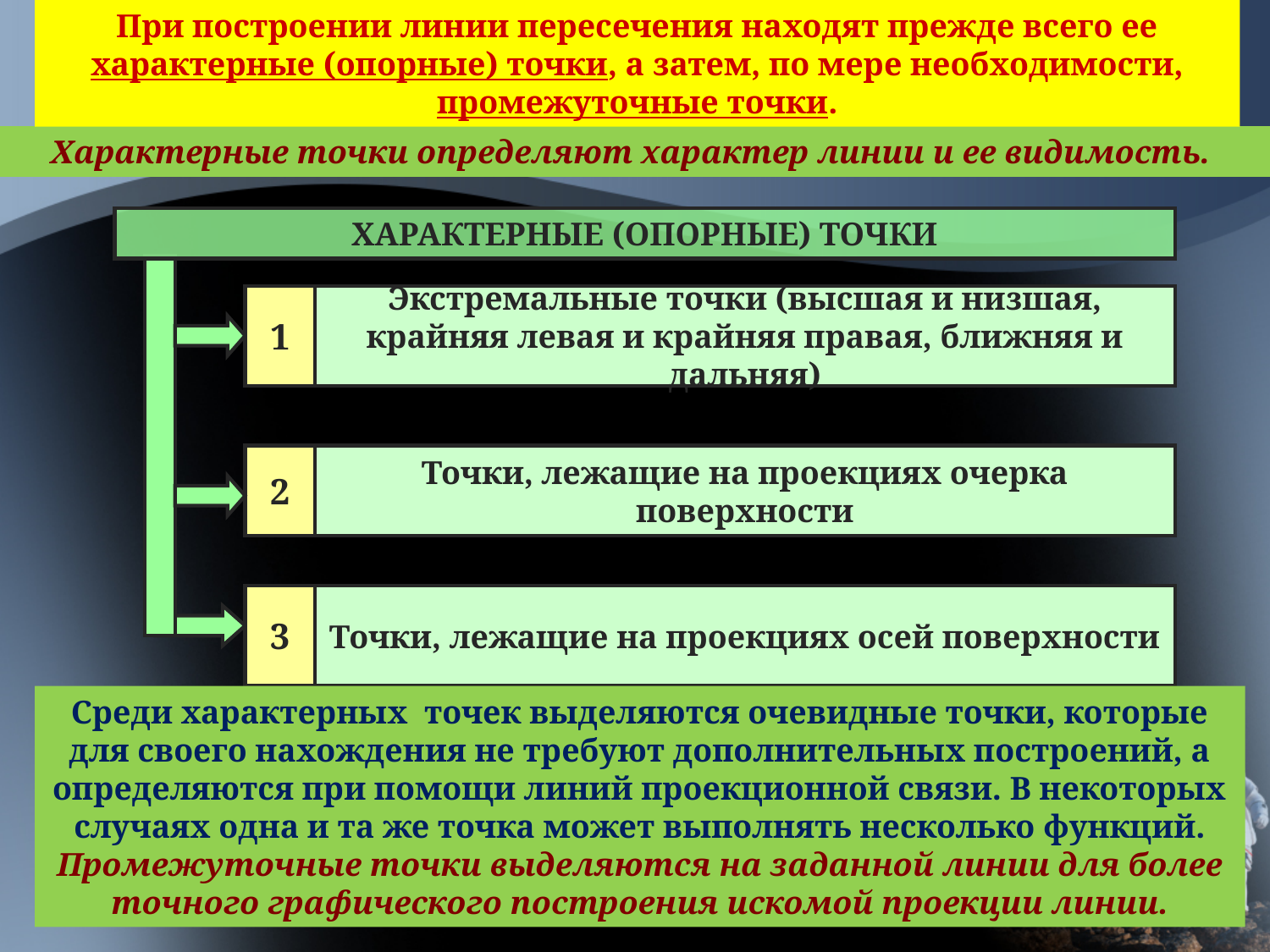

При построении линии пересечения находят прежде всего ее характерные (опорные) точки, а затем, по мере необходимости, промежуточные точки.
Характерные точки определяют характер линии и ее видимость.
ХАРАКТЕРНЫЕ (ОПОРНЫЕ) ТОЧКИ

1
Экстремальные точки (высшая и низшая, крайняя левая и крайняя правая, ближняя и дальняя)

2
Точки, лежащие на проекциях очерка поверхности

3
Точки, лежащие на проекциях осей поверхности

Среди характерных  точек выделяются очевидные точки, которые для своего нахождения не требуют дополнительных построений, а определяются при помощи линий проекционной связи. В некоторых случаях одна и та же точка может выполнять несколько функций.
Промежуточные точки выделяются на заданной линии для более точного графического построения искомой проекции линии.